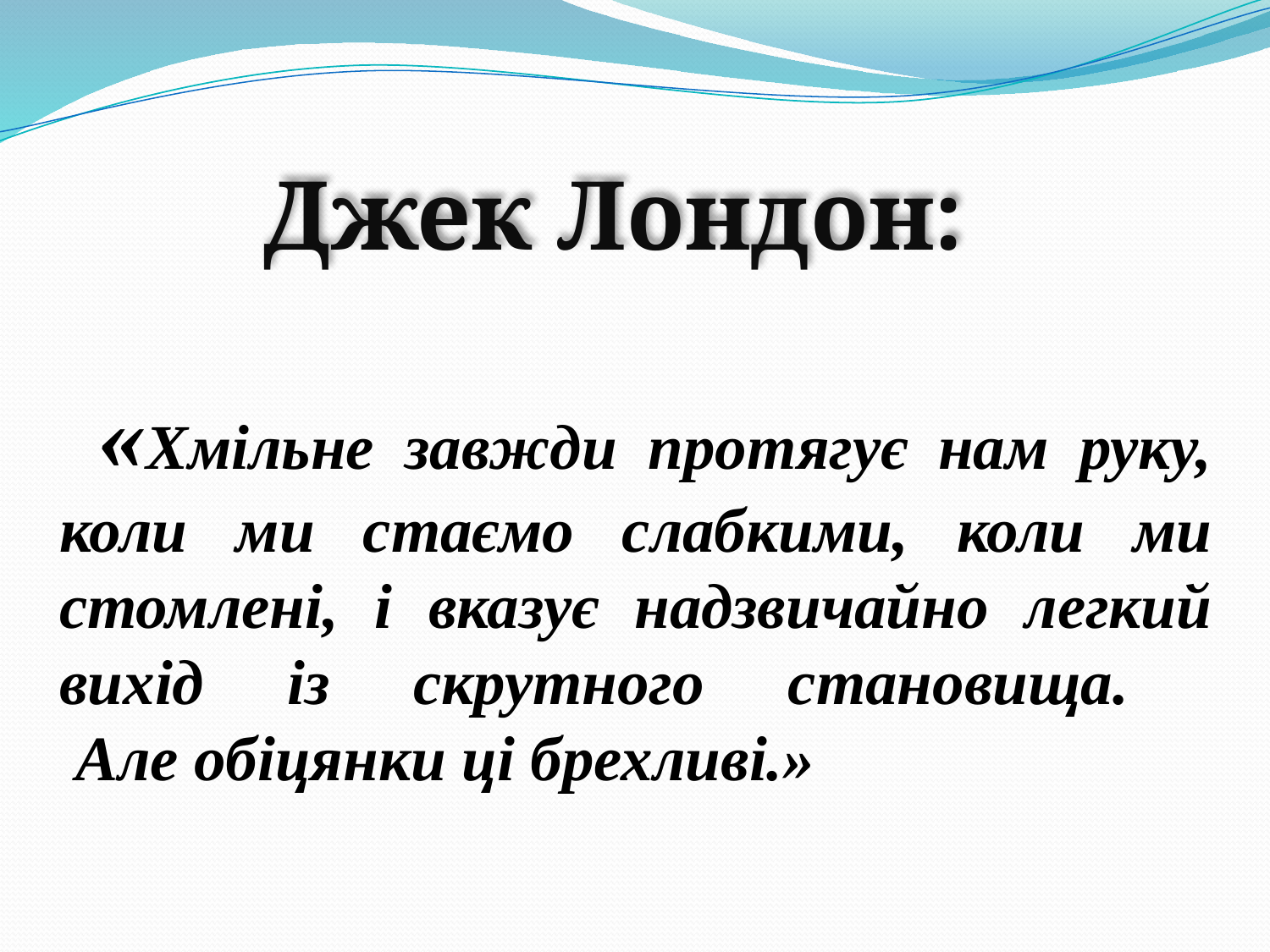

Джек Лондон:
# «Хмільне завжди протягує нам руку, коли ми стаємо слабкими, коли ми стомлені, і вказує надзвичайно легкий вихід із скрутного становища. Але обіцянки ці брехливі.»